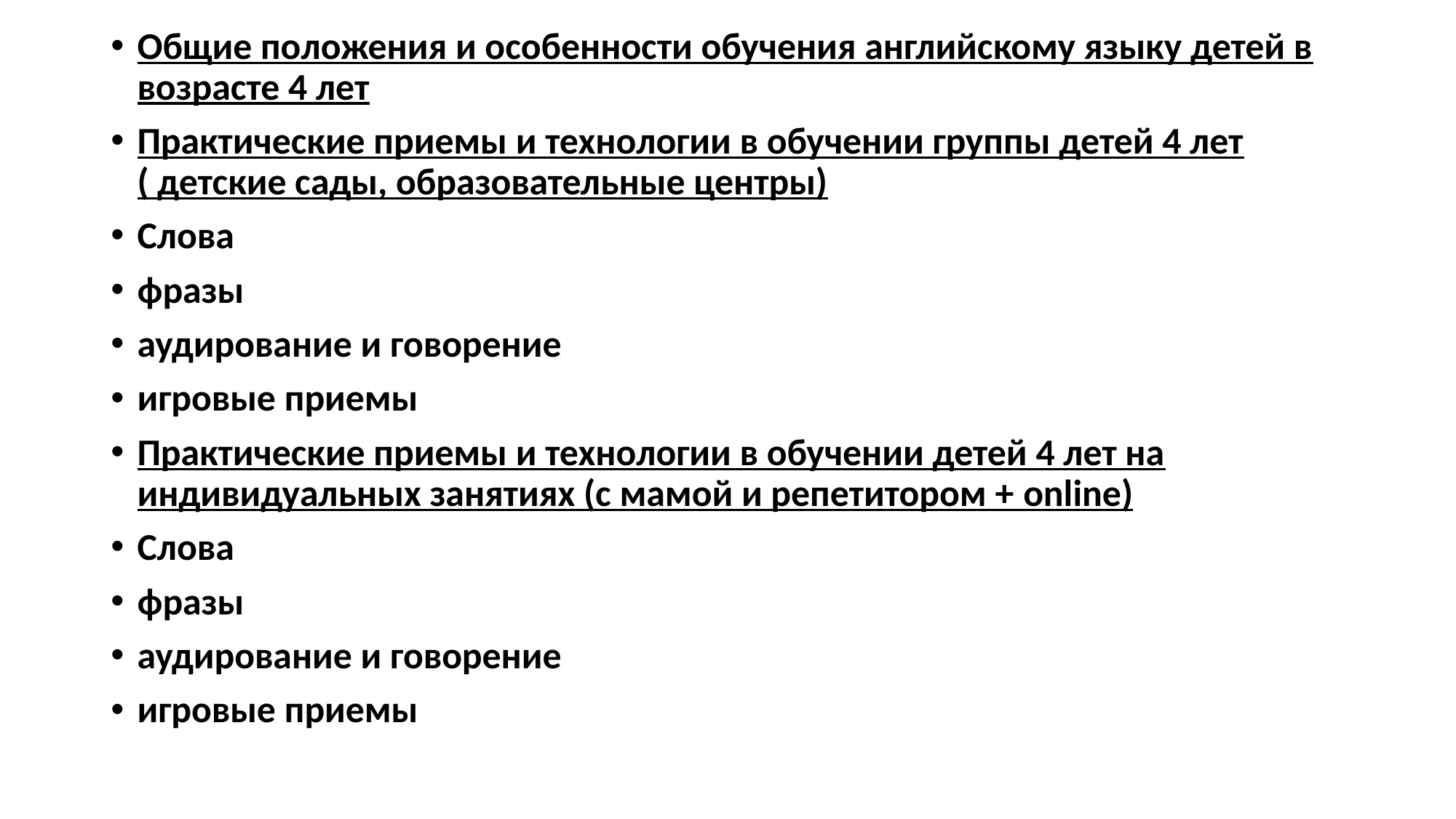

Общие положения и особенности обучения английскому языку детей в возрасте 4 лет
Практические приемы и технологии в обучении группы детей 4 лет ( детские сады, образовательные центры)
Слова
фразы
аудирование и говорение
игровые приемы
Практические приемы и технологии в обучении детей 4 лет на индивидуальных занятиях (с мамой и репетитором + online)
Слова
фразы
аудирование и говорение
игровые приемы